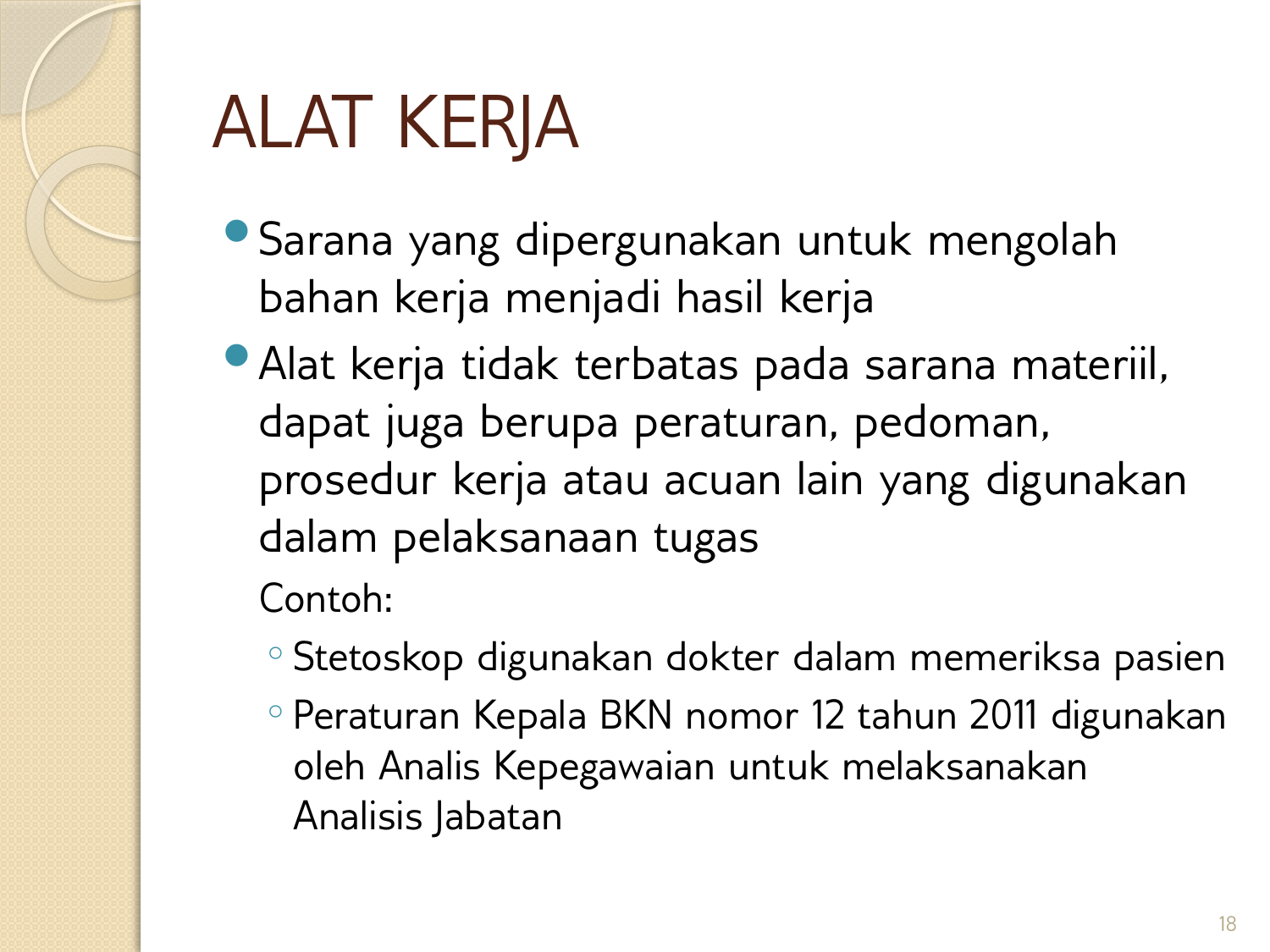

# ALAT KERJA
Sarana yang dipergunakan untuk mengolah bahan kerja menjadi hasil kerja
Alat kerja tidak terbatas pada sarana materiil, dapat juga berupa peraturan, pedoman, prosedur kerja atau acuan lain yang digunakan dalam pelaksanaan tugas
Contoh:
Stetoskop digunakan dokter dalam memeriksa pasien
Peraturan Kepala BKN nomor 12 tahun 2011 digunakan oleh Analis Kepegawaian untuk melaksanakan Analisis Jabatan
18